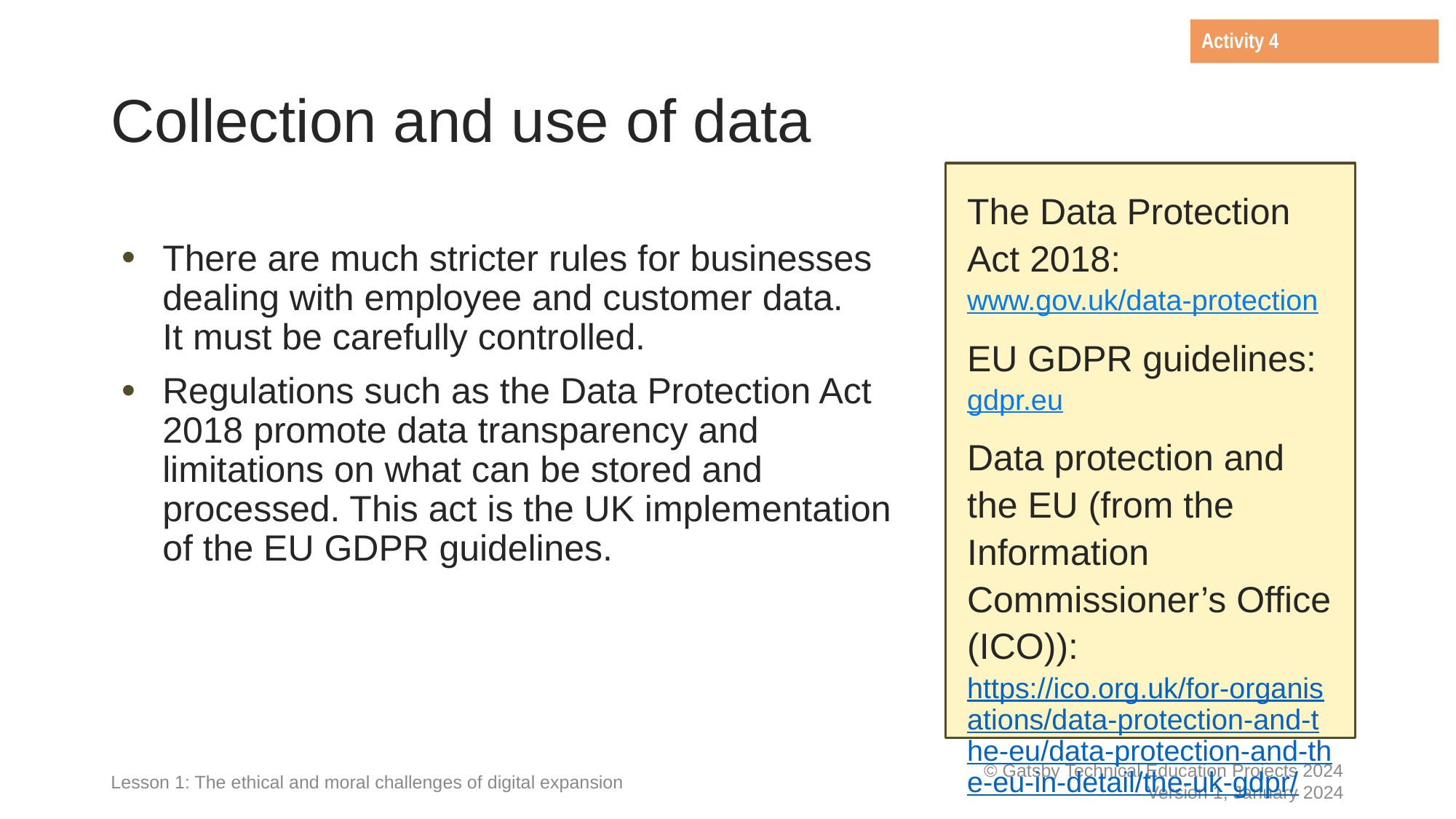

Activity 4
# Collection and use of data
The Data Protection Act 2018:
www.gov.uk/data-protection
EU GDPR guidelines:
gdpr.eu
Data protection and the EU (from the Information Commissioner’s Office (ICO)): https://ico.org.uk/for-organisations/data-protection-and-the-eu/data-protection-and-the-eu-in-detail/the-uk-gdpr/
There are much stricter rules for businesses dealing with employee and customer data.
It must be carefully controlled.
Regulations such as the Data Protection Act 2018 promote data transparency and limitations on what can be stored and
processed. This act is the UK implementation of the EU GDPR guidelines.
Lesson 1: The ethical and moral challenges of digital expansion